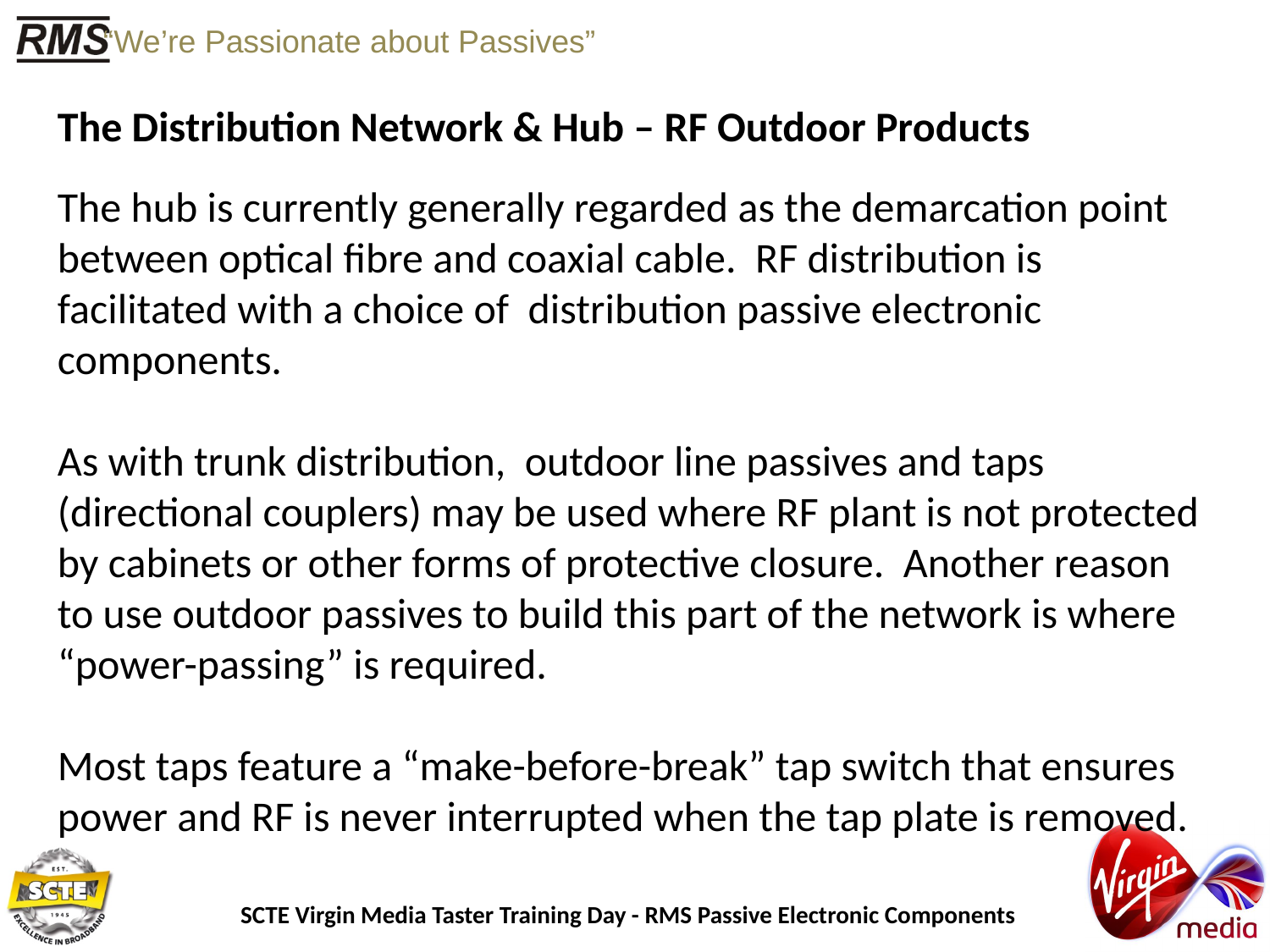

The Distribution Network & Hub – RF Outdoor Products

The hub is currently generally regarded as the demarcation point between optical fibre and coaxial cable.  RF distribution is facilitated with a choice of  distribution passive electronic components.

As with trunk distribution,  outdoor line passives and taps (directional couplers) may be used where RF plant is not protected by cabinets or other forms of protective closure.  Another reason to use outdoor passives to build this part of the network is where “power-passing” is required.

Most taps feature a “make-before-break” tap switch that ensures power and RF is never interrupted when the tap plate is removed.